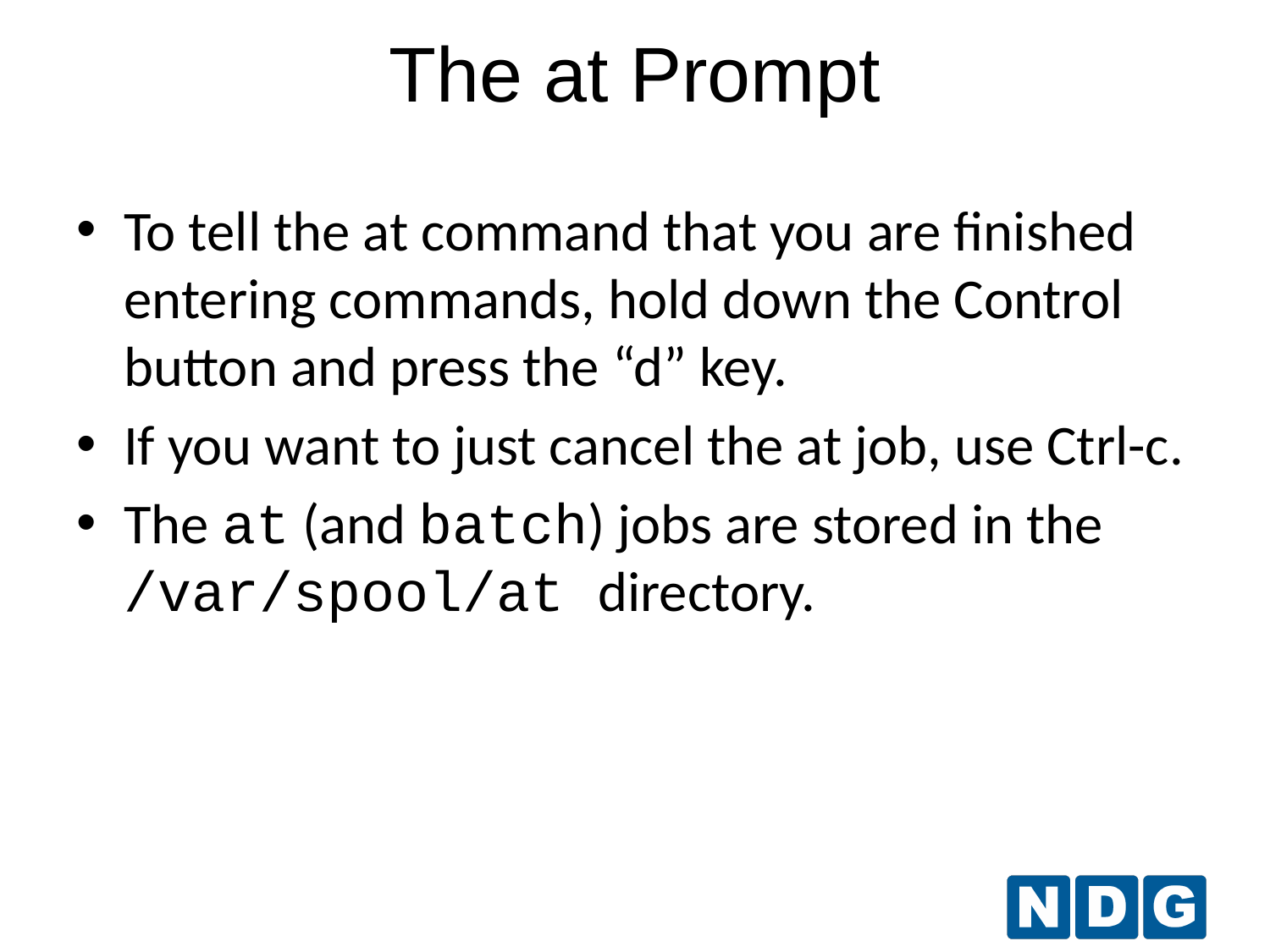

The at Prompt
To tell the at command that you are finished entering commands, hold down the Control button and press the “d” key.
If you want to just cancel the at job, use Ctrl-c.
The at (and batch) jobs are stored in the /var/spool/at directory.